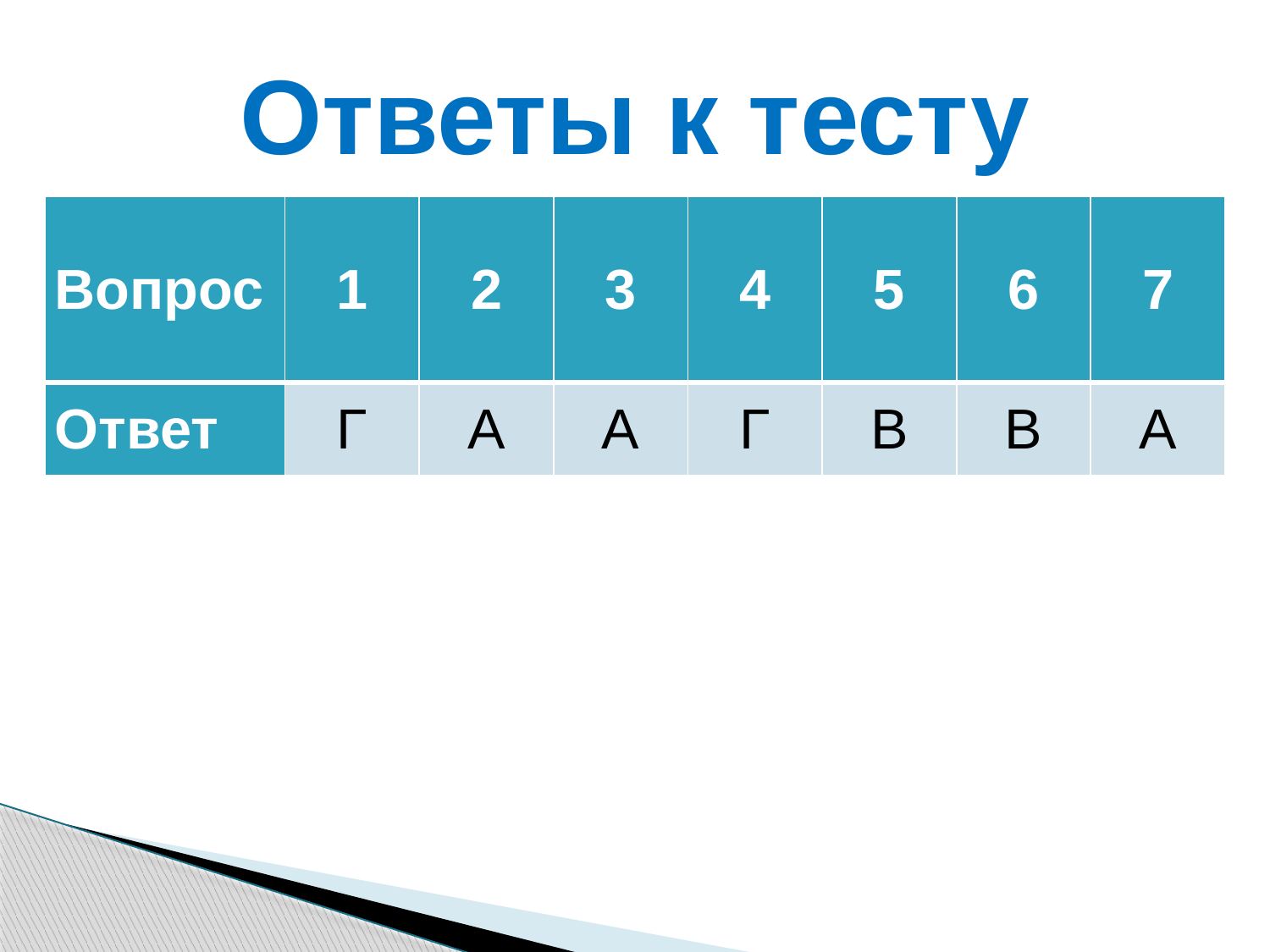

# Ответы к тесту
| Вопрос | 1 | 2 | 3 | 4 | 5 | 6 | 7 |
| --- | --- | --- | --- | --- | --- | --- | --- |
| Ответ | Г | А | А | Г | В | В | А |